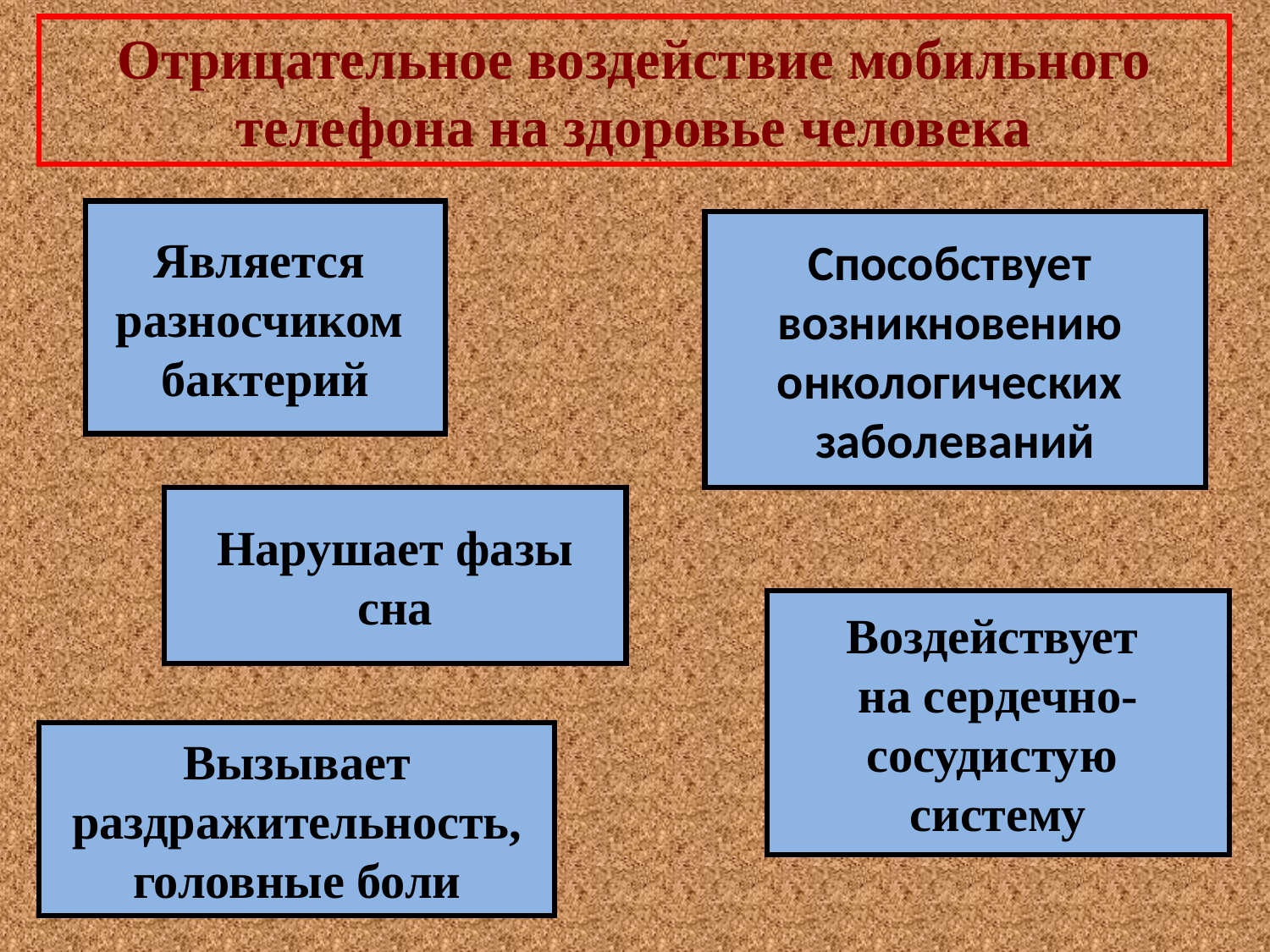

Отрицательное воздействие мобильного телефона на здоровье человека
Является
разносчиком
бактерий
Способствует
возникновению
онкологических
заболеваний

Нарушает фазы
сна

Воздействует
на сердечно-
сосудистую
систему
Вызывает
раздражительность,
головные боли